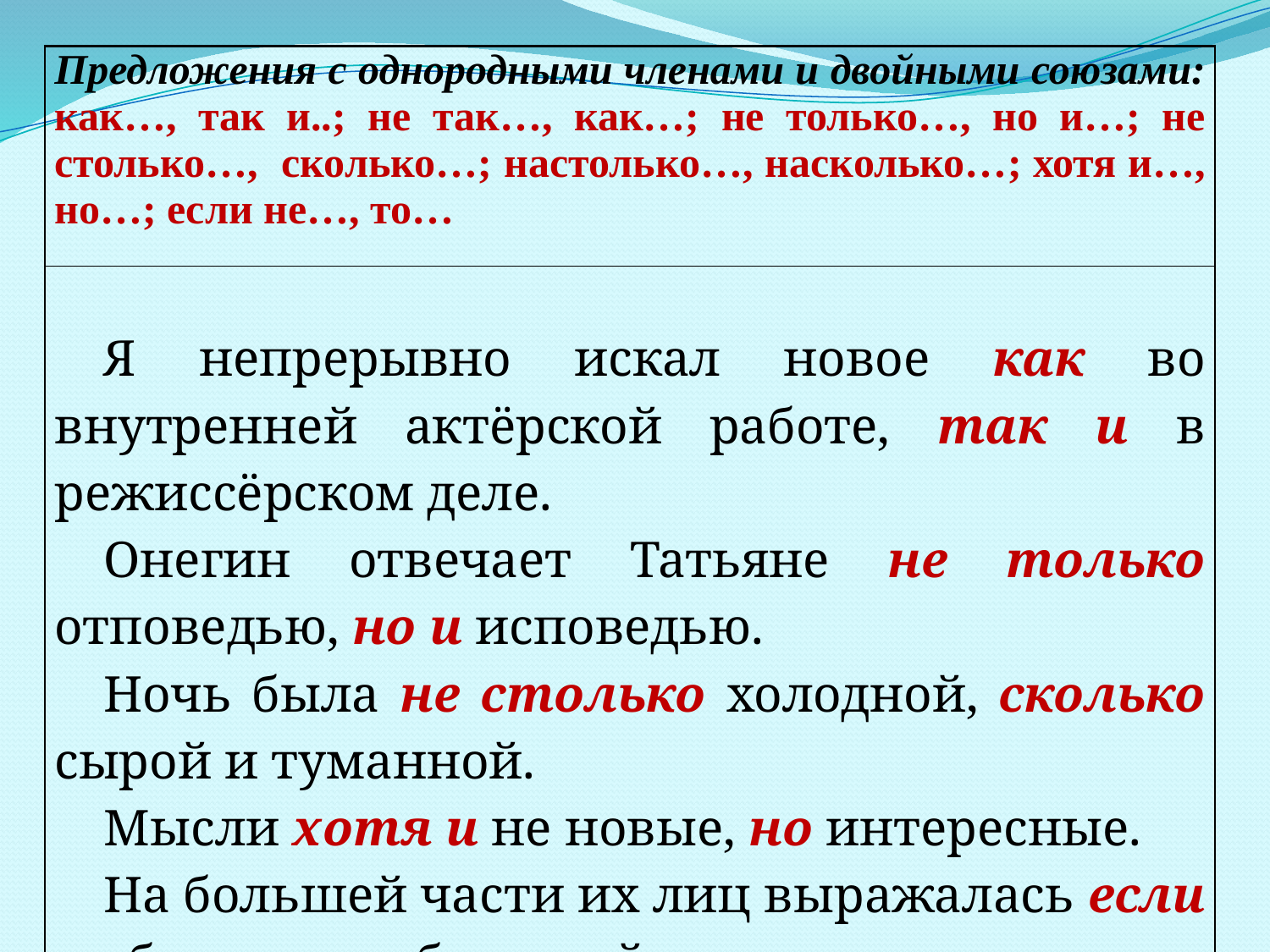

| Предложения с однородными членами и двойными союзами: как…, так и..; не так…, как…; не только…, но и…; не столько…, сколько…; настолько…, насколько…; хотя и…, но…; если не…, то… |
| --- |
| Я непрерывно искал новое как во внутренней актёрской работе, так и в режиссёрском деле. Онегин отвечает Татьяне не только отповедью, но и исповедью. Ночь была не столько холодной, сколько сырой и туманной. Мысли хотя и не новые, но интересные. На большей части их лиц выражалась если не боязнь, то беспокойство. |